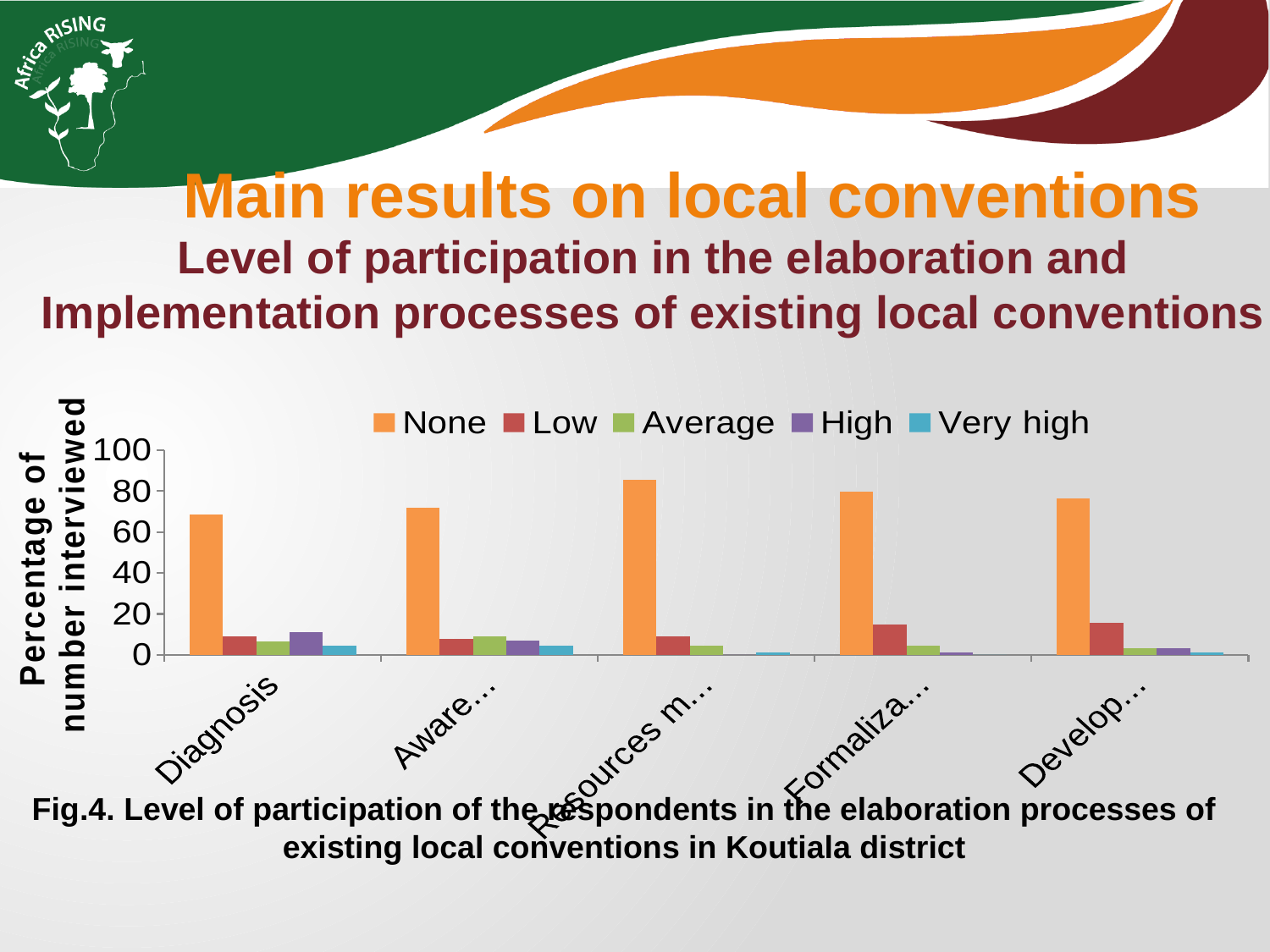

Main results on local conventions
Level of participation in the elaboration and Implementation processes of existing local conventions

### Chart

| Category | None | Low | Average | High | Very high |
|---|---|---|---|---|---|
| Diagnosis | 68.54 | 8.99 | 6.74 | 11.24 | 4.49 |
| Awareness | 71.91 | 7.87 | 8.99 | 6.84 | 4.49 |
| Resources mobilization | 85.39 | 8.99 | 4.49 | 0.0 | 1.13 |
| Formalization  | 79.78 | 14.61 | 4.49 | 1.12 | 0.0 |
| Development | 76.4 | 15.73 | 3.37 | 3.37 | 1.13 |
Fig.4. Level of participation of the respondents in the elaboration processes of existing local conventions in Koutiala district